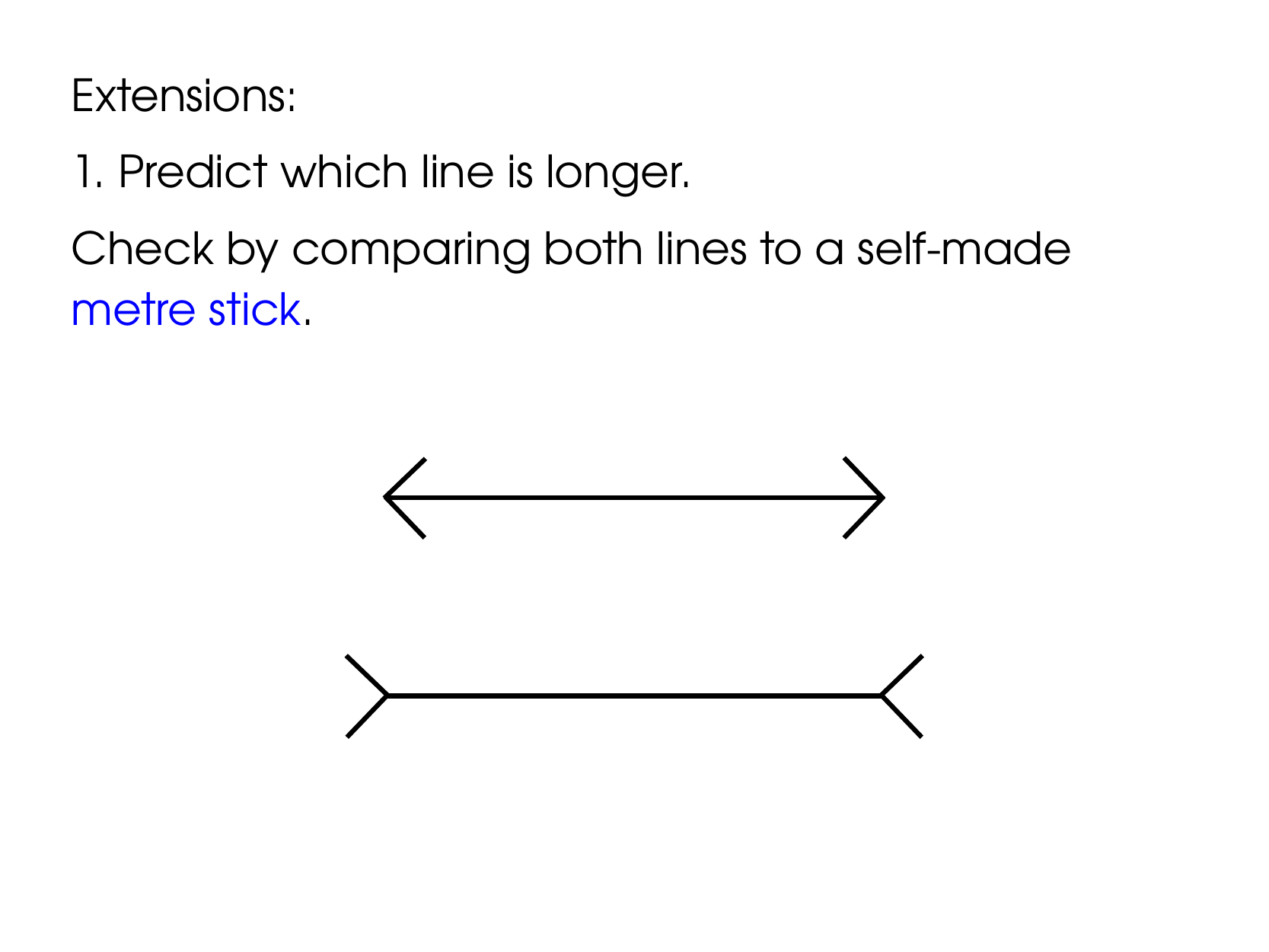

Extensions:
1. Predict which line is longer.
Check by comparing both lines to a self-made
metre stick.